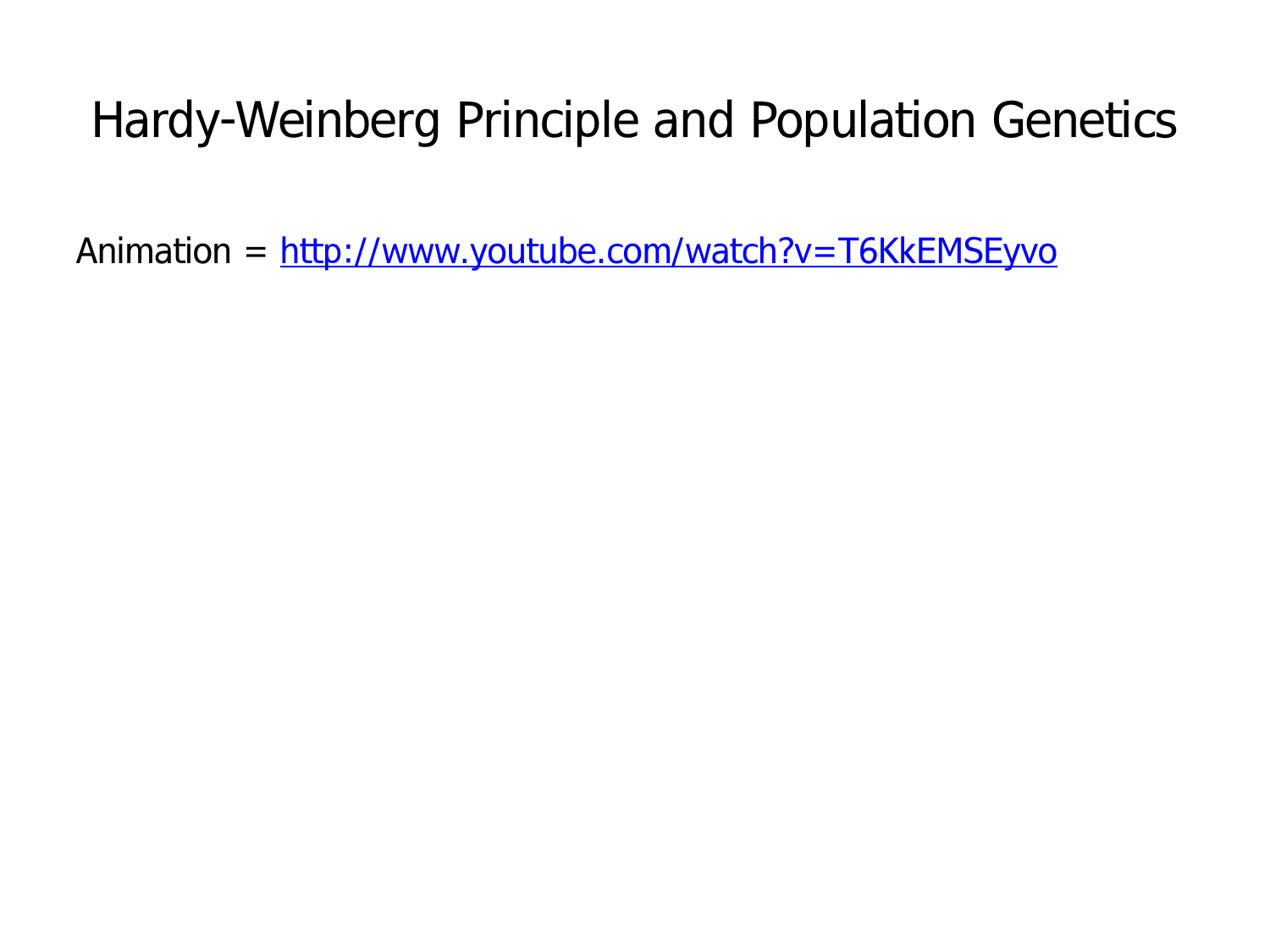

# Hardy-Weinberg Principle and Population Genetics
Animation = http://www.youtube.com/watch?v=T6KkEMSEyvo